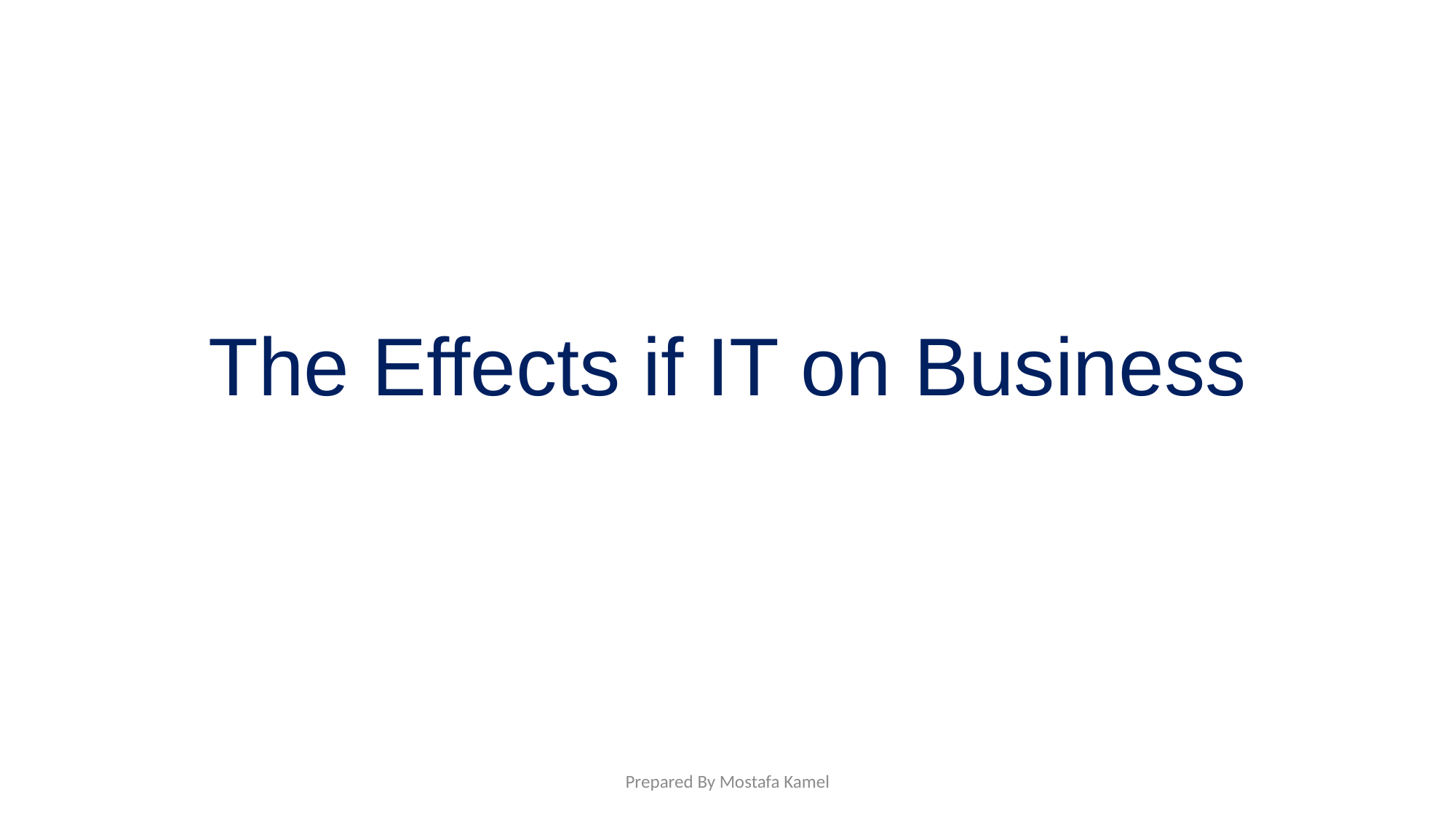

# The Effects if IT on Business
Prepared By Mostafa Kamel